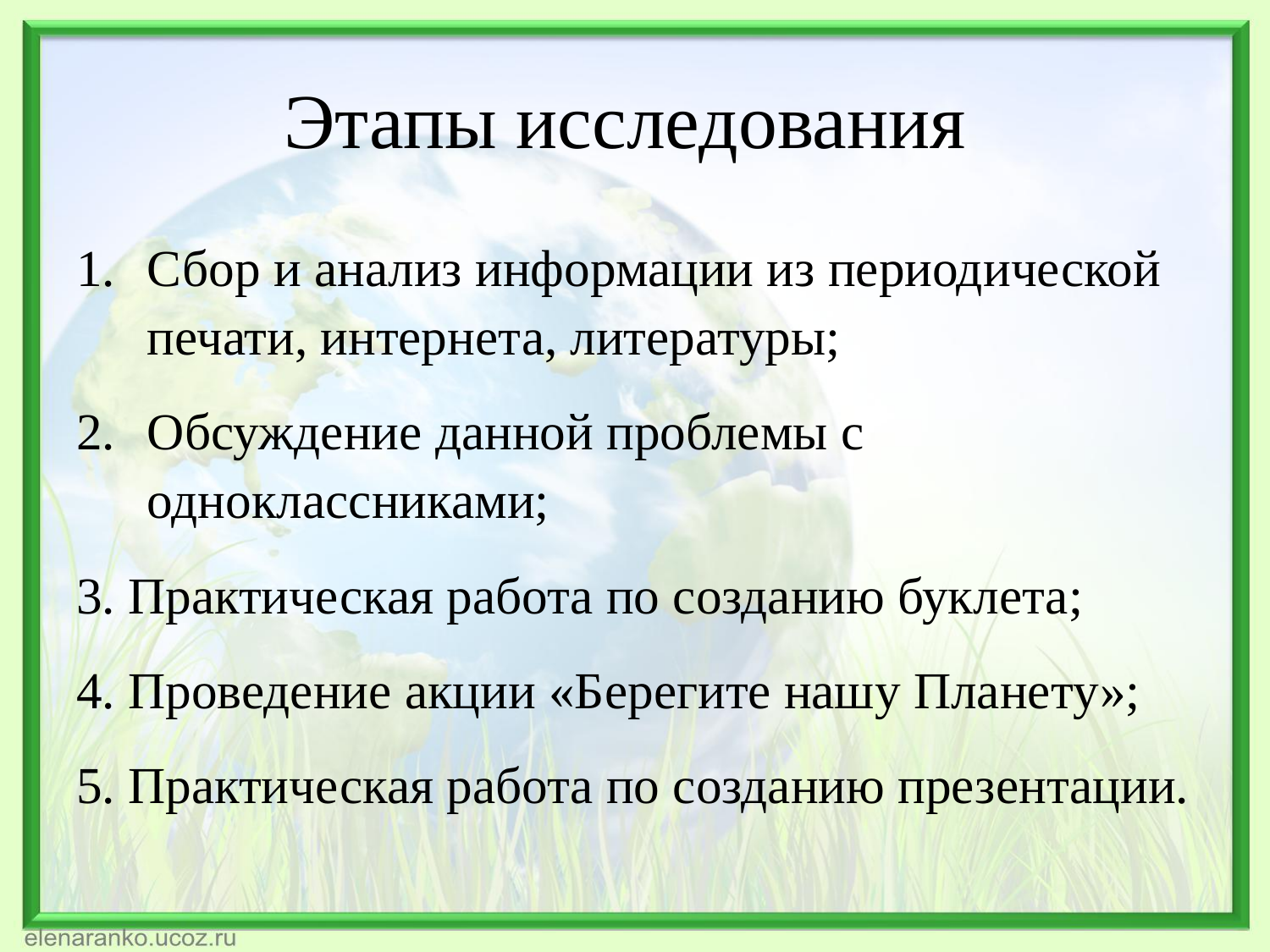

# Этапы исследования
Сбор и анализ информации из периодической печати, интернета, литературы;
Обсуждение данной проблемы с одноклассниками;
3. Практическая работа по созданию буклета;
4. Проведение акции «Берегите нашу Планету»;
5. Практическая работа по созданию презентации.